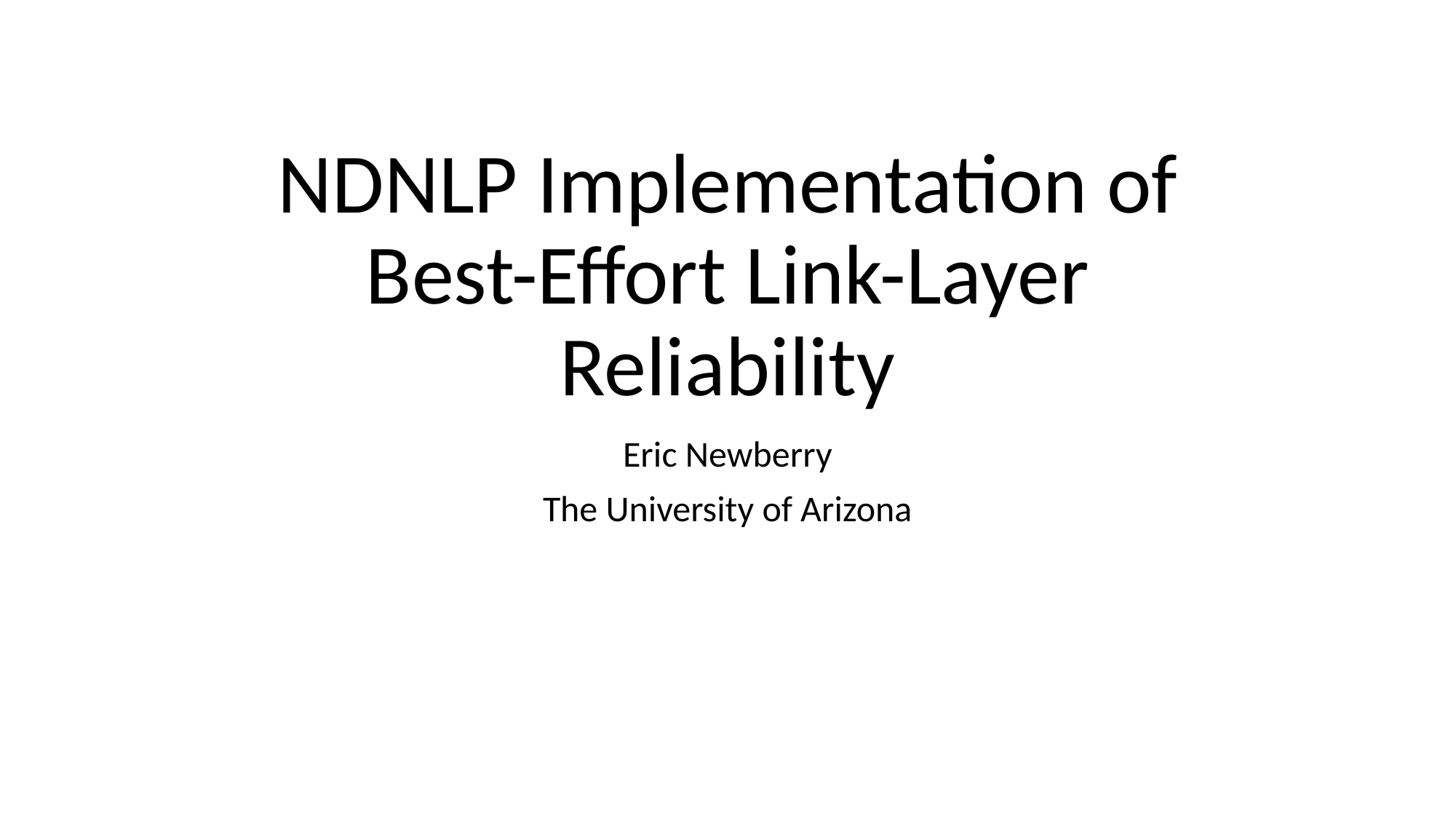

# NDNLP Implementation of Best-Effort Link-Layer Reliability
Eric Newberry
The University of Arizona